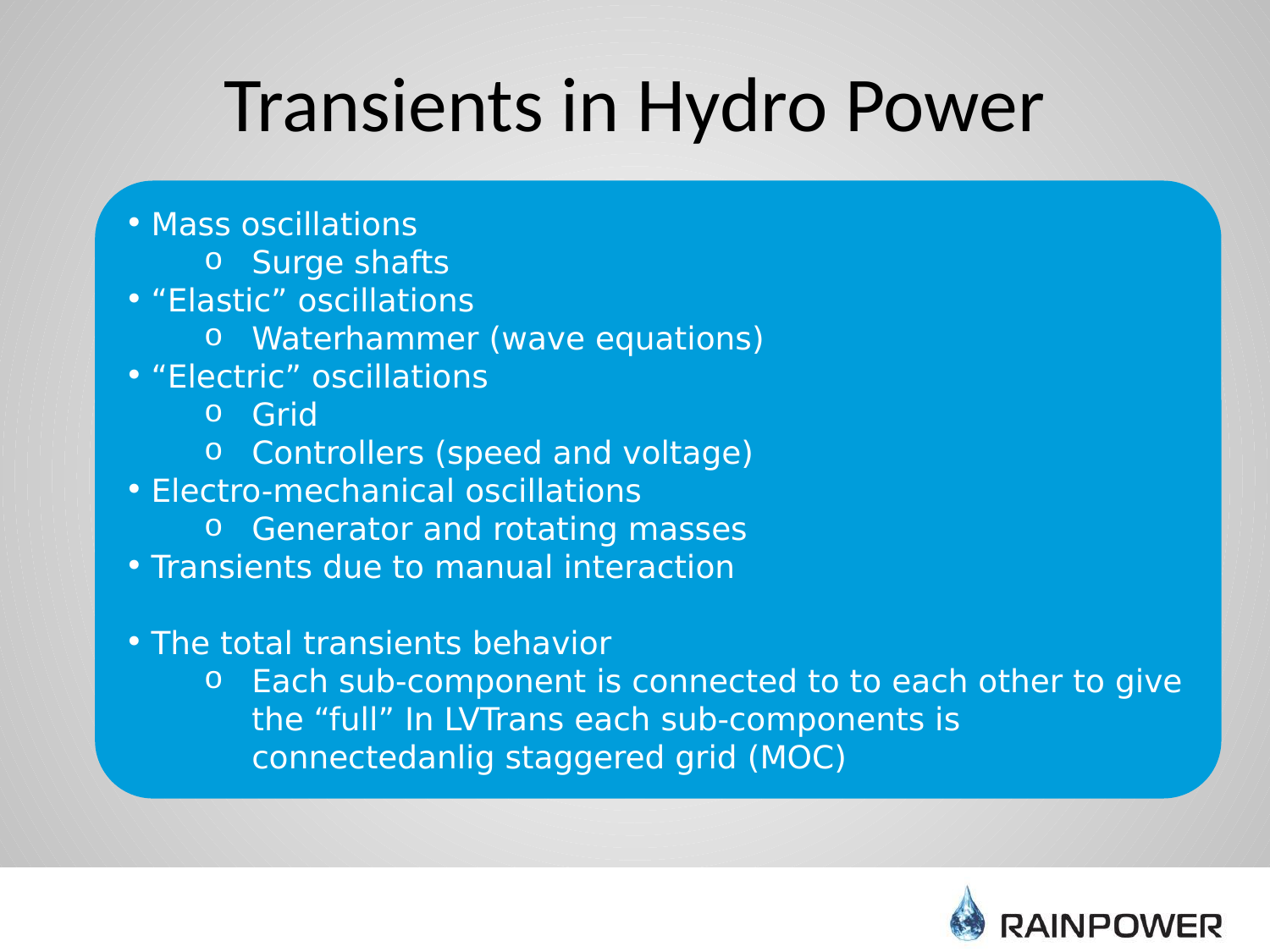

# Transients in Hydro Power
Mass oscillations
Surge shafts
“Elastic” oscillations
Waterhammer (wave equations)
“Electric” oscillations
Grid
Controllers (speed and voltage)
Electro-mechanical oscillations
Generator and rotating masses
Transients due to manual interaction

The total transients behavior
Each sub-component is connected to to each other to give the “full” In LVTrans each sub-components is connectedanlig staggered grid (MOC)